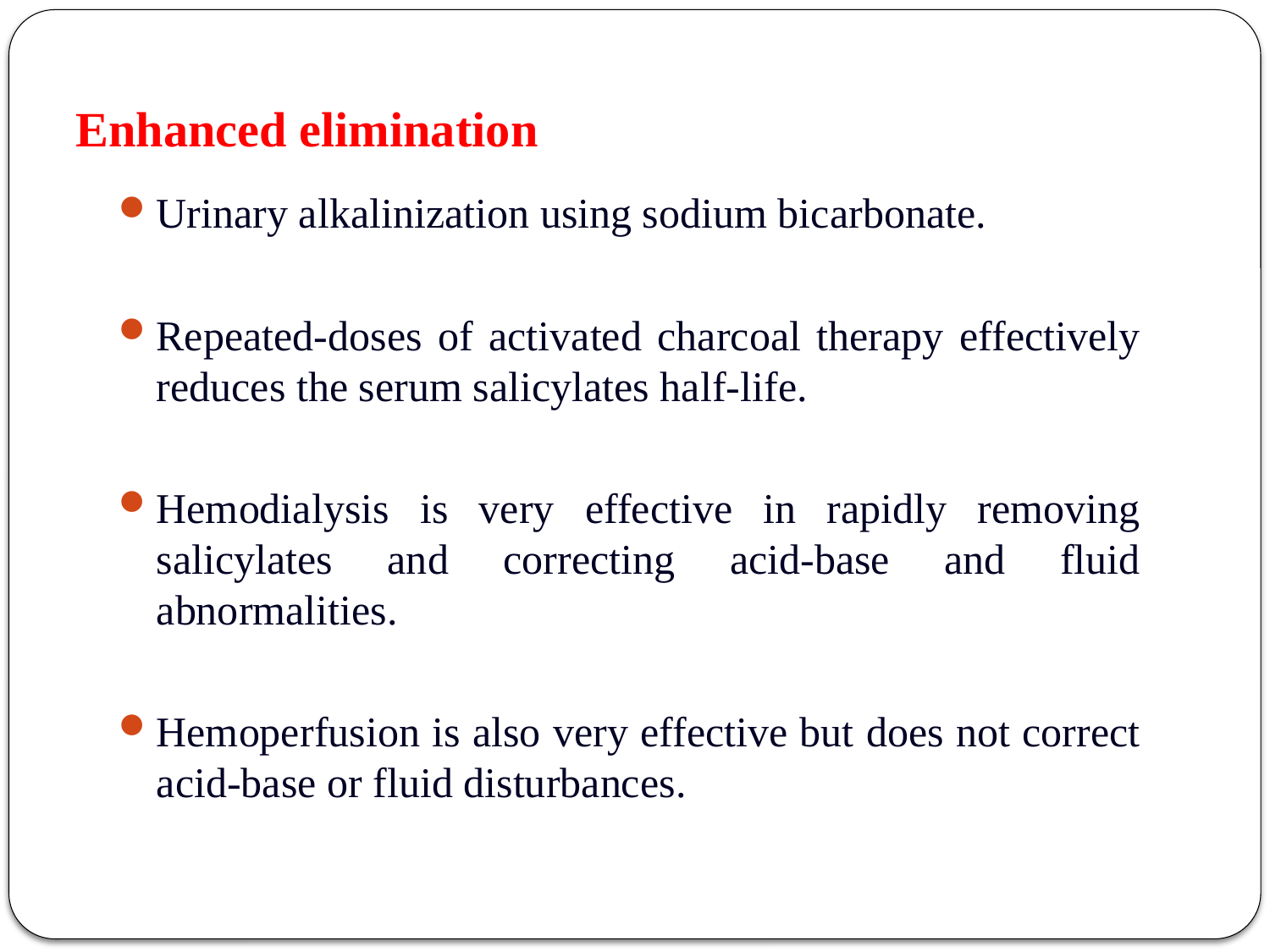

# Enhanced elimination
Urinary alkalinization using sodium bicarbonate.

Repeated-doses of activated charcoal therapy effectively reduces the serum salicylates half-life.

Hemodialysis is very effective in rapidly removing salicylates and correcting acid-base and fluid abnormalities.

Hemoperfusion is also very effective but does not correct acid-base or fluid disturbances.